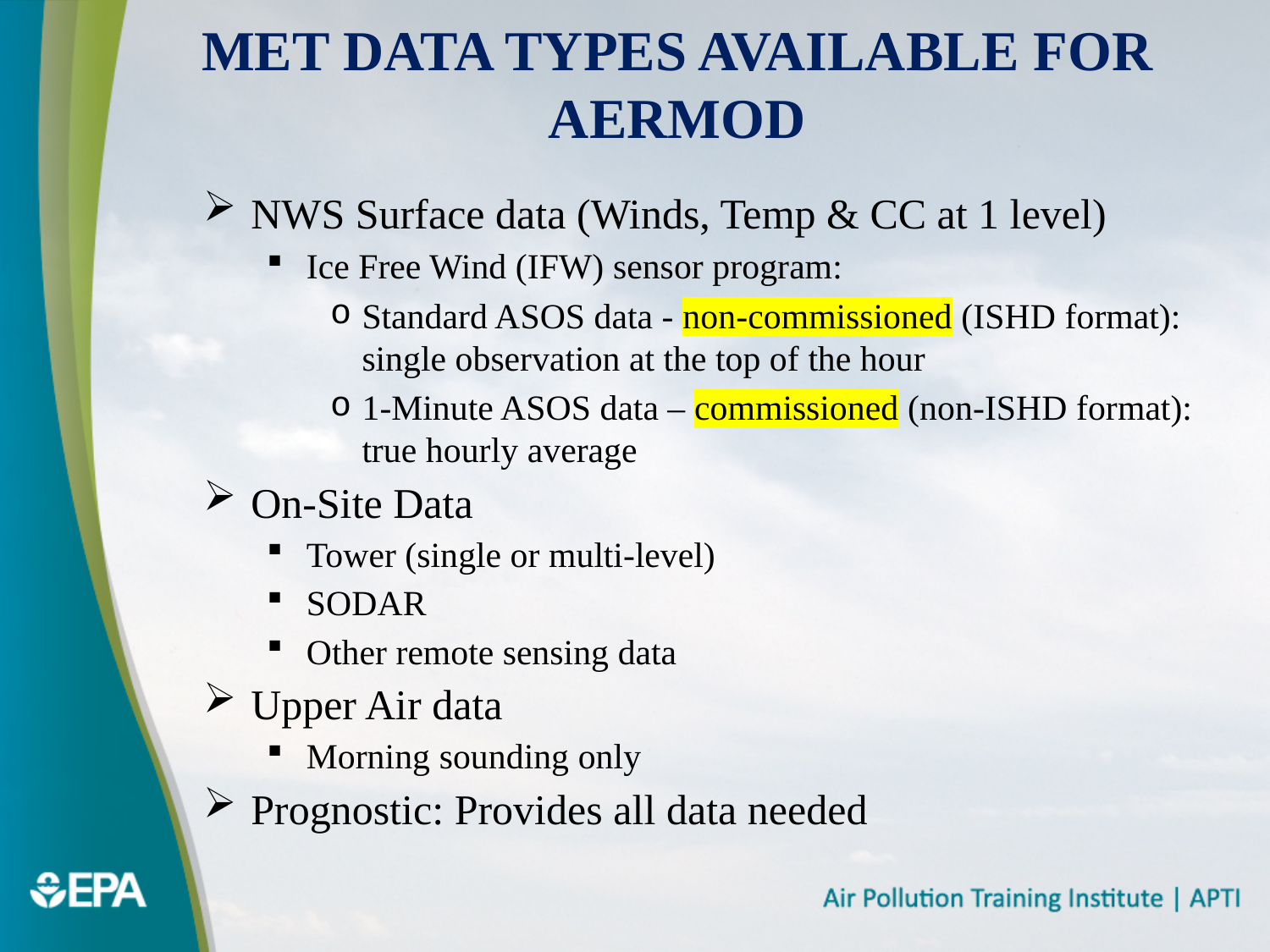

# Met Data Types Available for AERMOD
NWS Surface data (Winds, Temp & CC at 1 level)
Ice Free Wind (IFW) sensor program:
Standard ASOS data - non-commissioned (ISHD format): single observation at the top of the hour
1-Minute ASOS data – commissioned (non-ISHD format):  true hourly average
On-Site Data
Tower (single or multi-level)
SODAR
Other remote sensing data
Upper Air data
Morning sounding only
Prognostic: Provides all data needed